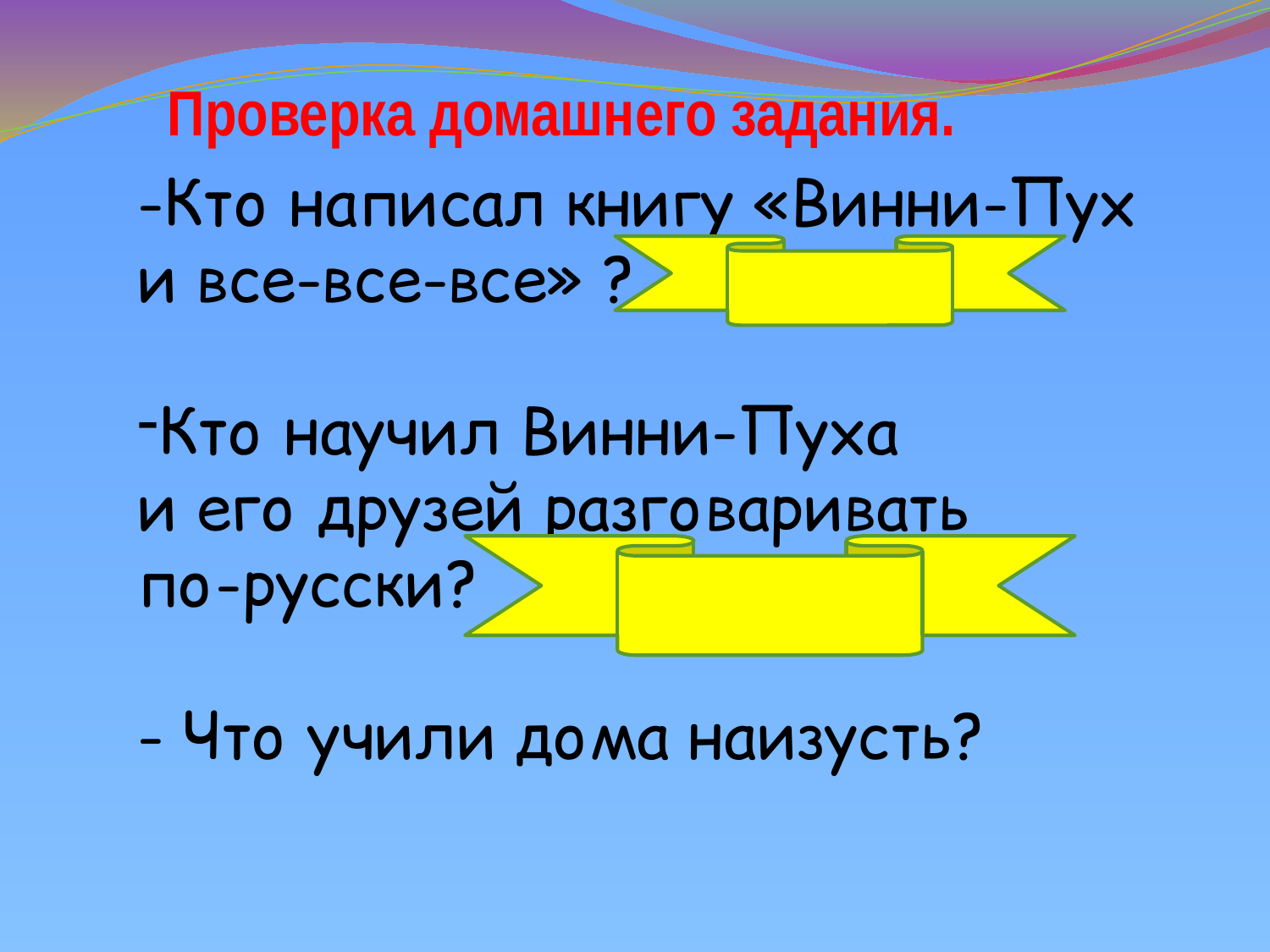

Проверка домашнего задания.
-Кто написал книгу «Винни-Пух
и все-все-все» ? Алан Милн

Кто научил Винни-Пуха
и его друзей разговаривать
по-русски?   Борис Заходер

- Что учили дома наизусть?